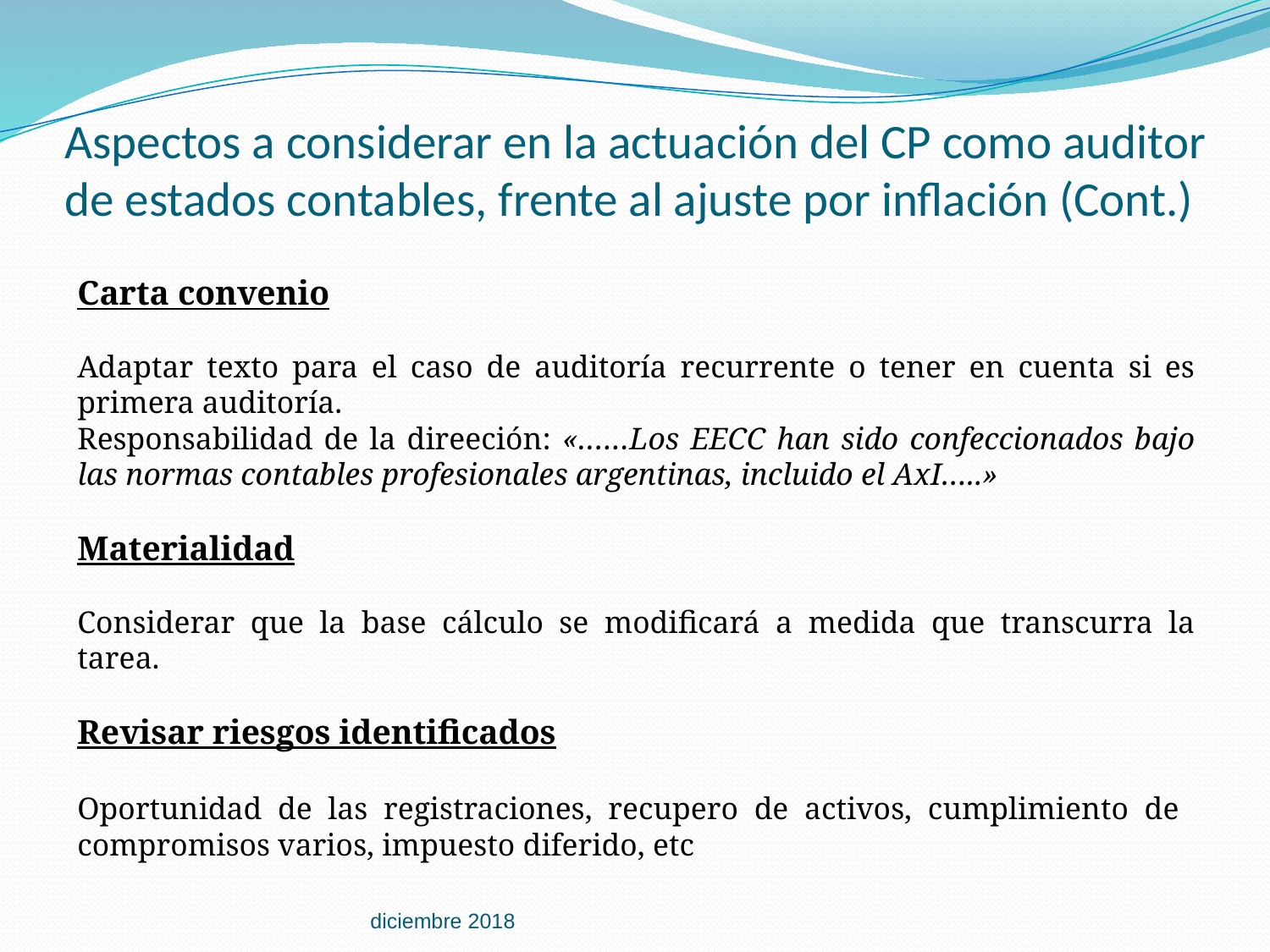

# Aspectos a considerar en la actuación del CP como auditor de estados contables, frente al ajuste por inflación (Cont.)
Carta convenio

Adaptar texto para el caso de auditoría recurrente o tener en cuenta si es primera auditoría.
Responsabilidad de la direeción: «……Los EECC han sido confeccionados bajo las normas contables profesionales argentinas, incluido el AxI…..»

Materialidad

Considerar que la base cálculo se modificará a medida que transcurra la tarea.

Revisar riesgos identificados

Oportunidad de las registraciones, recupero de activos, cumplimiento de  compromisos varios, impuesto diferido, etc
diciembre 2018